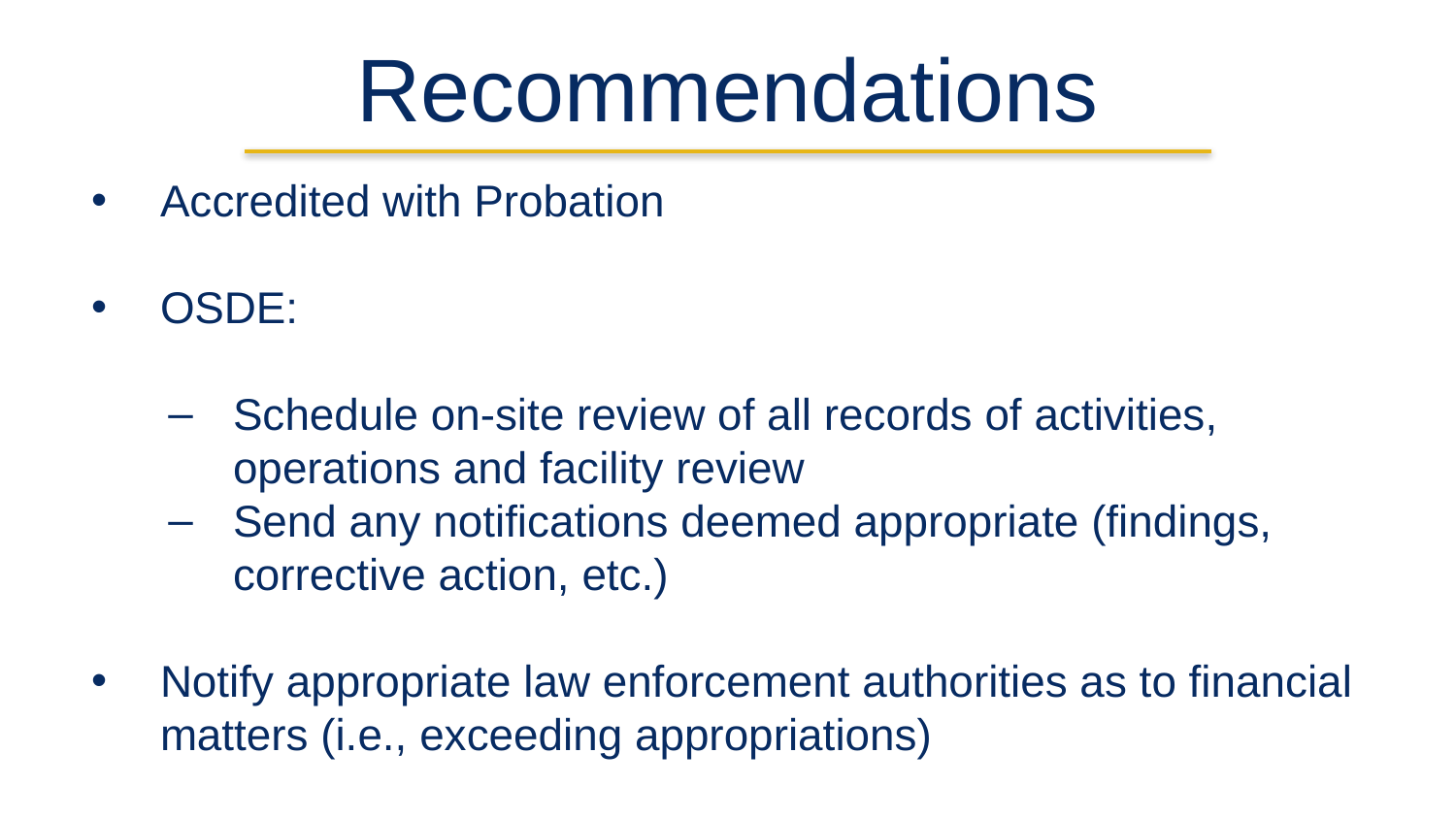

# Recommendations
Accredited with Probation

OSDE:

Schedule on-site review of all records of activities, operations and facility review
Send any notifications deemed appropriate (findings, corrective action, etc.)

Notify appropriate law enforcement authorities as to financial matters (i.e., exceeding appropriations)